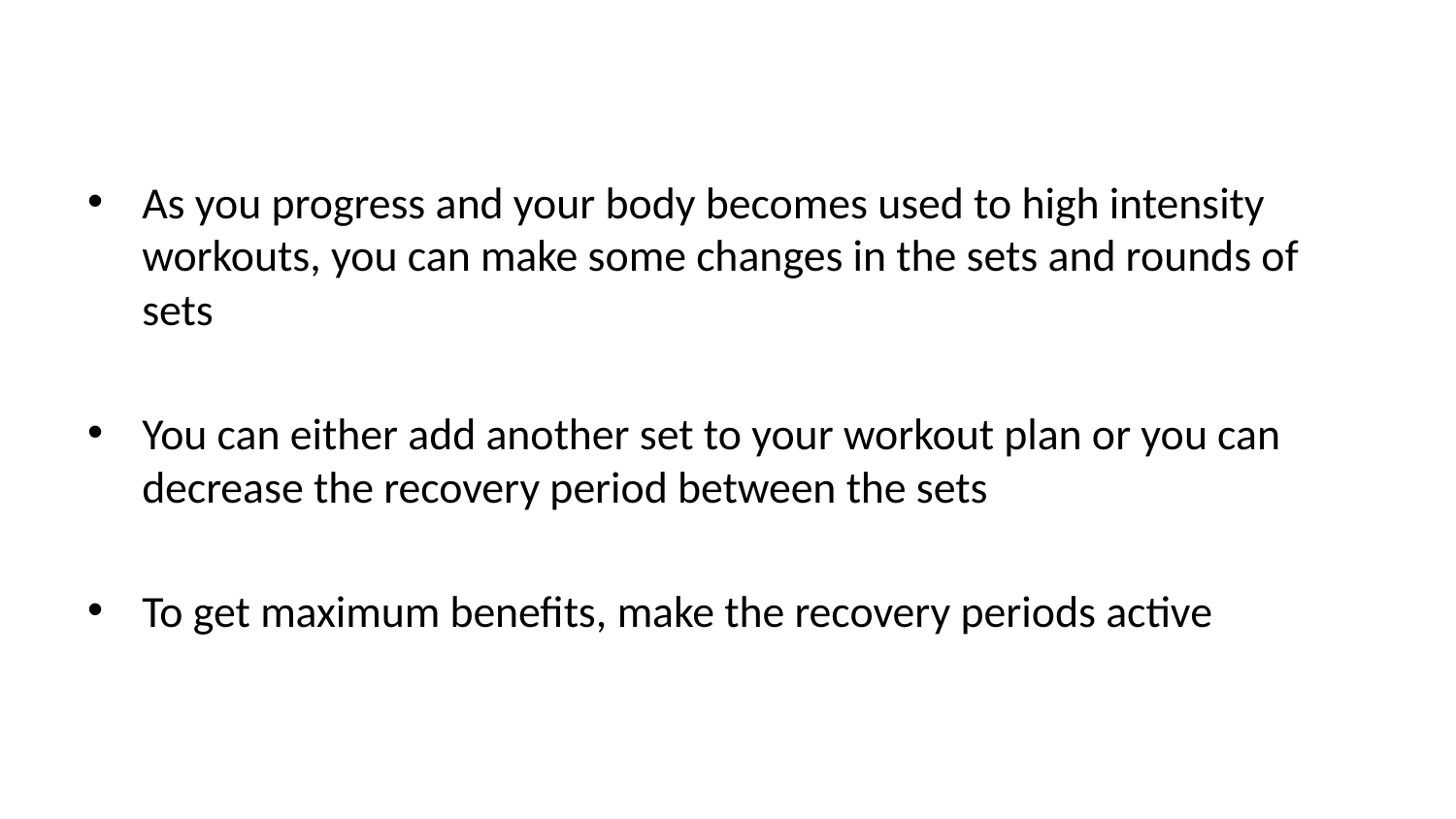

As you progress and your body becomes used to high intensity workouts, you can make some changes in the sets and rounds of sets

You can either add another set to your workout plan or you can decrease the recovery period between the sets

To get maximum benefits, make the recovery periods active